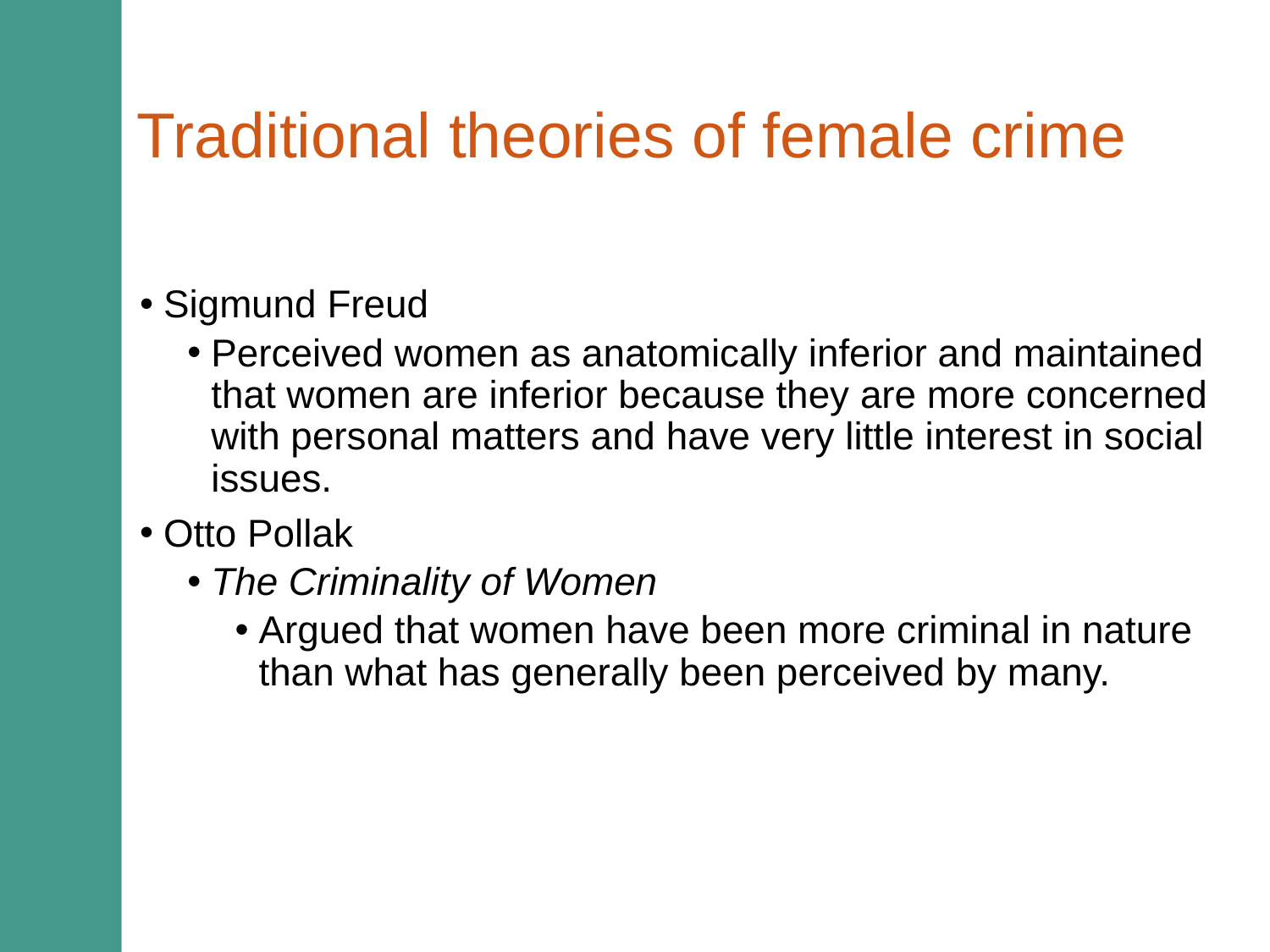

# Traditional theories of female crime
Sigmund Freud
Perceived women as anatomically inferior and maintained that women are inferior because they are more concerned with personal matters and have very little interest in social issues.
Otto Pollak
The Criminality of Women
Argued that women have been more criminal in nature than what has generally been perceived by many.